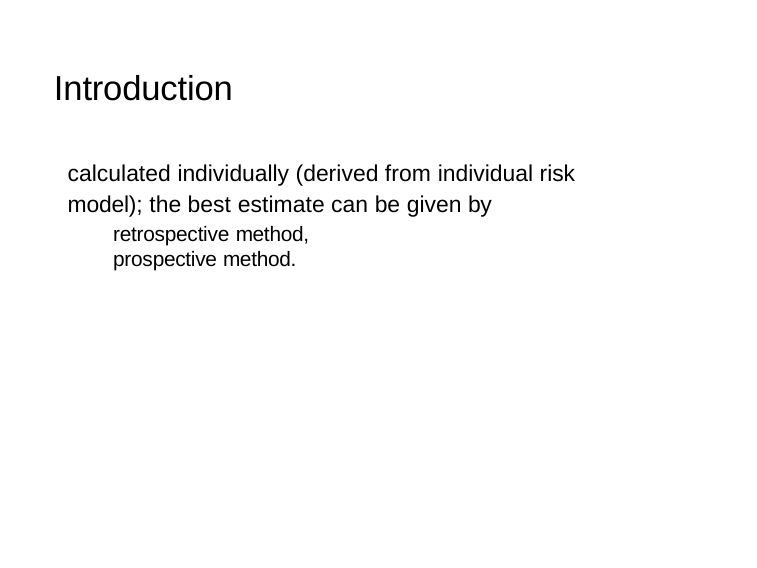

# Introduction
calculated individually (derived from individual risk model); the best estimate can be given by
retrospective method, prospective method.